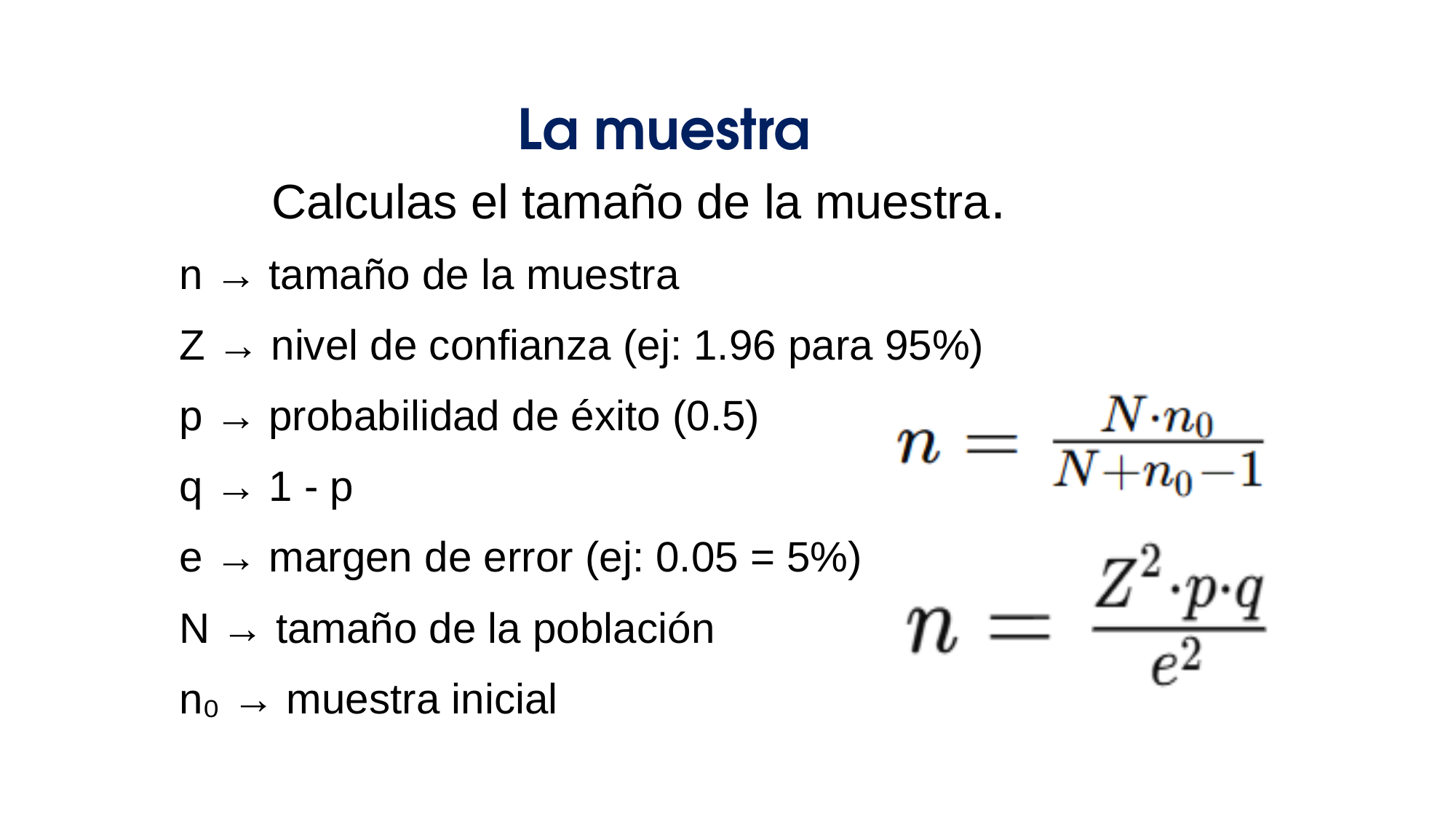

La muestra
Calculas el tamaño de la muestra.
n → tamaño de la muestra
Z → nivel de confianza (ej: 1.96 para 95%)
p → probabilidad de éxito (0.5)
q → 1 - p
e → margen de error (ej: 0.05 = 5%)
N → tamaño de la población
n₀ → muestra inicial